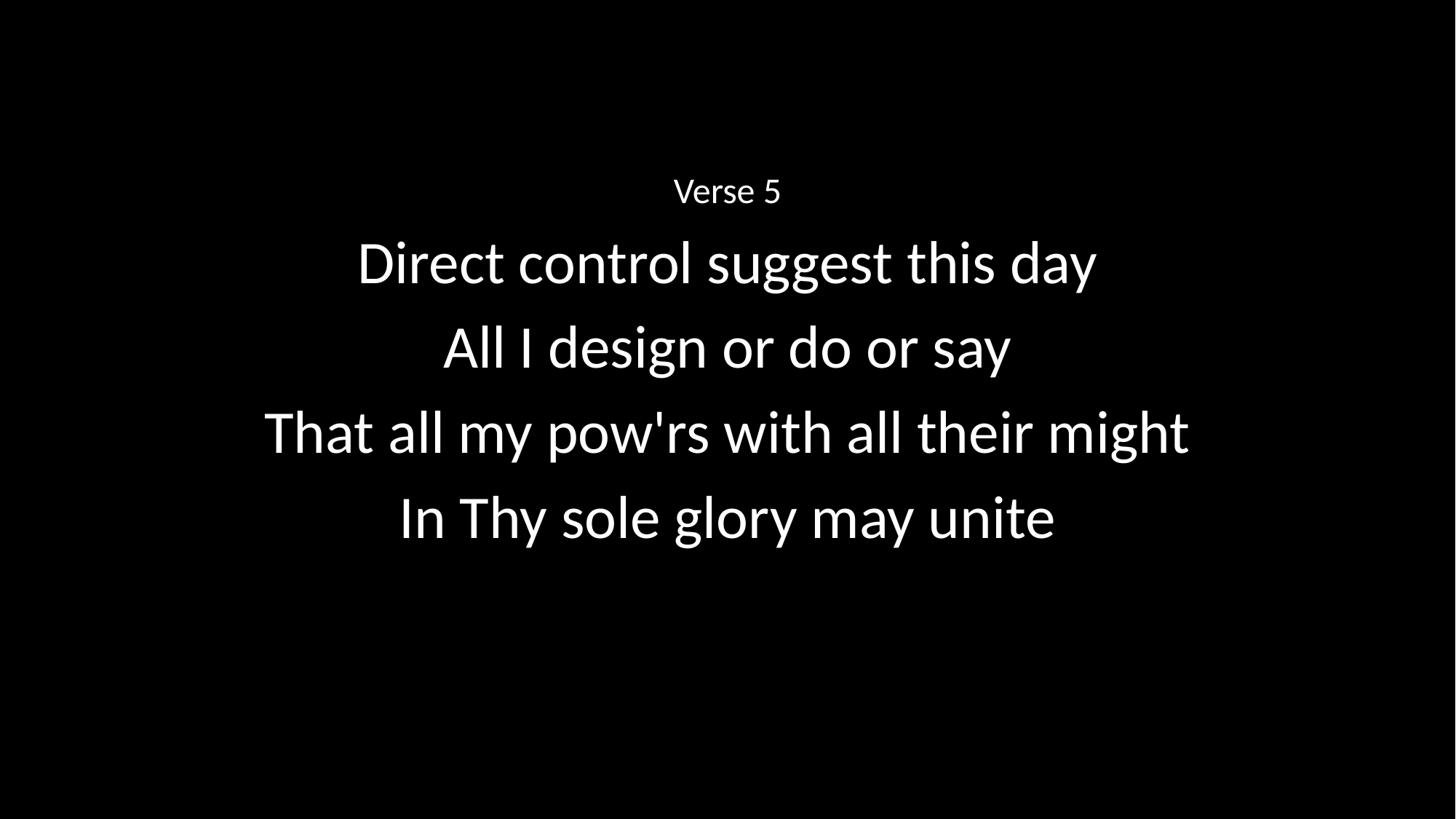

Verse 5
Direct control suggest this day
All I design or do or say
That all my pow'rs with all their might
In Thy sole glory may unite